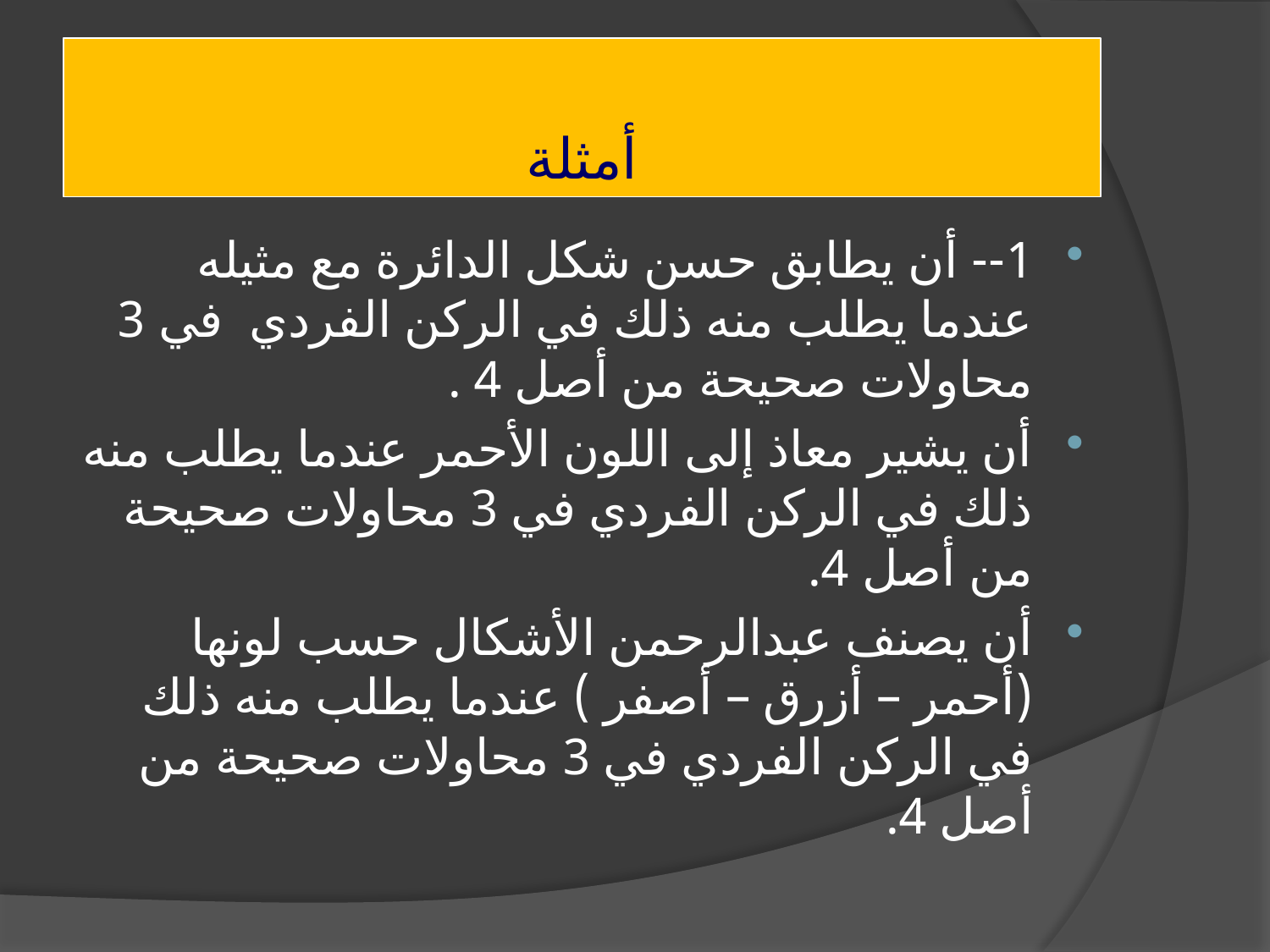

# أمثلة
1-- أن يطابق حسن شكل الدائرة مع مثيله عندما يطلب منه ذلك في الركن الفردي  في 3 محاولات صحيحة من أصل 4 .
أن يشير معاذ إلى اللون الأحمر عندما يطلب منه ذلك في الركن الفردي في 3 محاولات صحيحة من أصل 4.
أن يصنف عبدالرحمن الأشكال حسب لونها (أحمر – أزرق – أصفر ) عندما يطلب منه ذلك في الركن الفردي في 3 محاولات صحيحة من أصل 4.